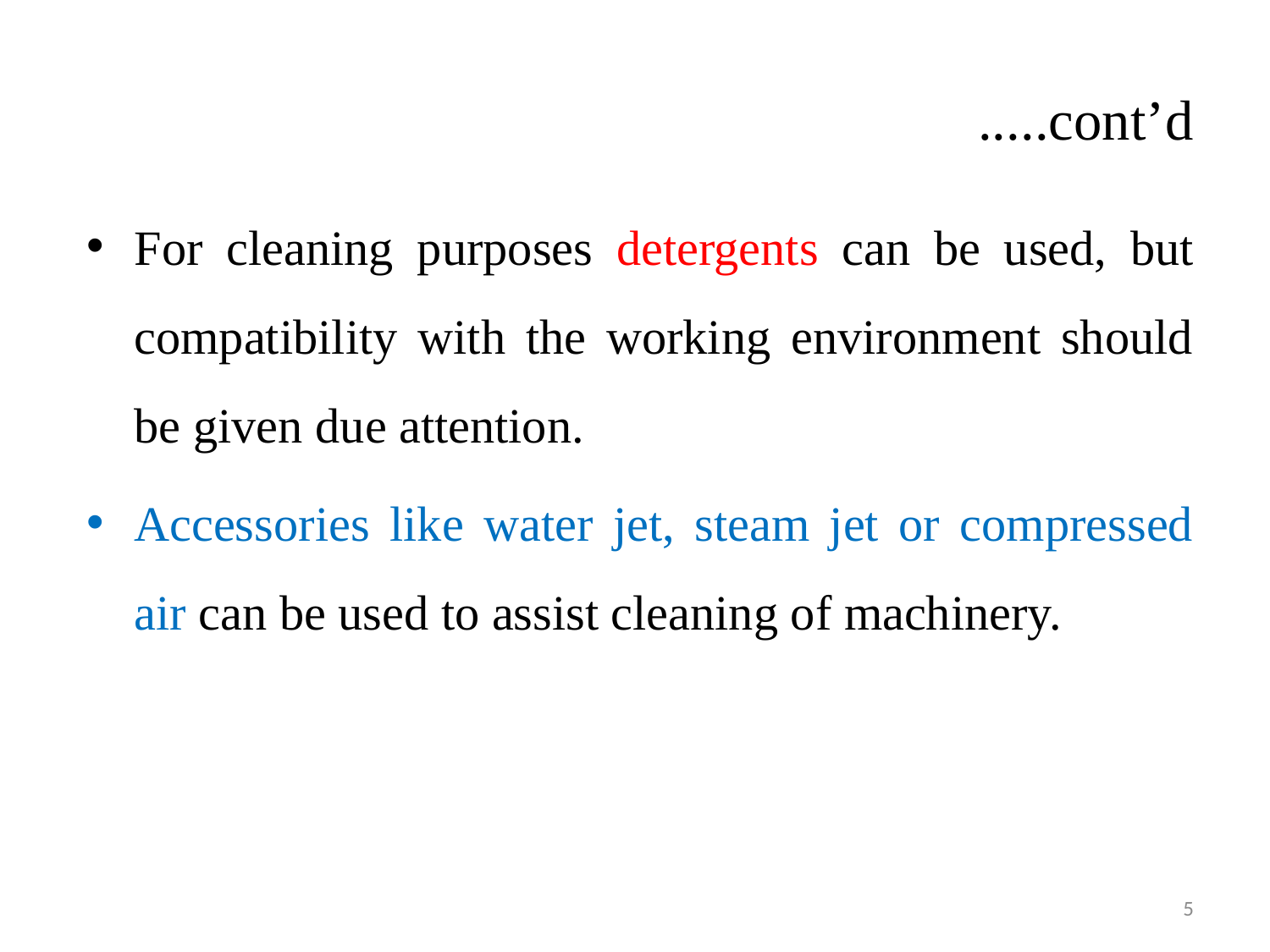

# .....cont’d
For cleaning purposes detergents can be used, but compatibility with the working environment should be given due attention.
Accessories like water jet, steam jet or compressed air can be used to assist cleaning of machinery.
5